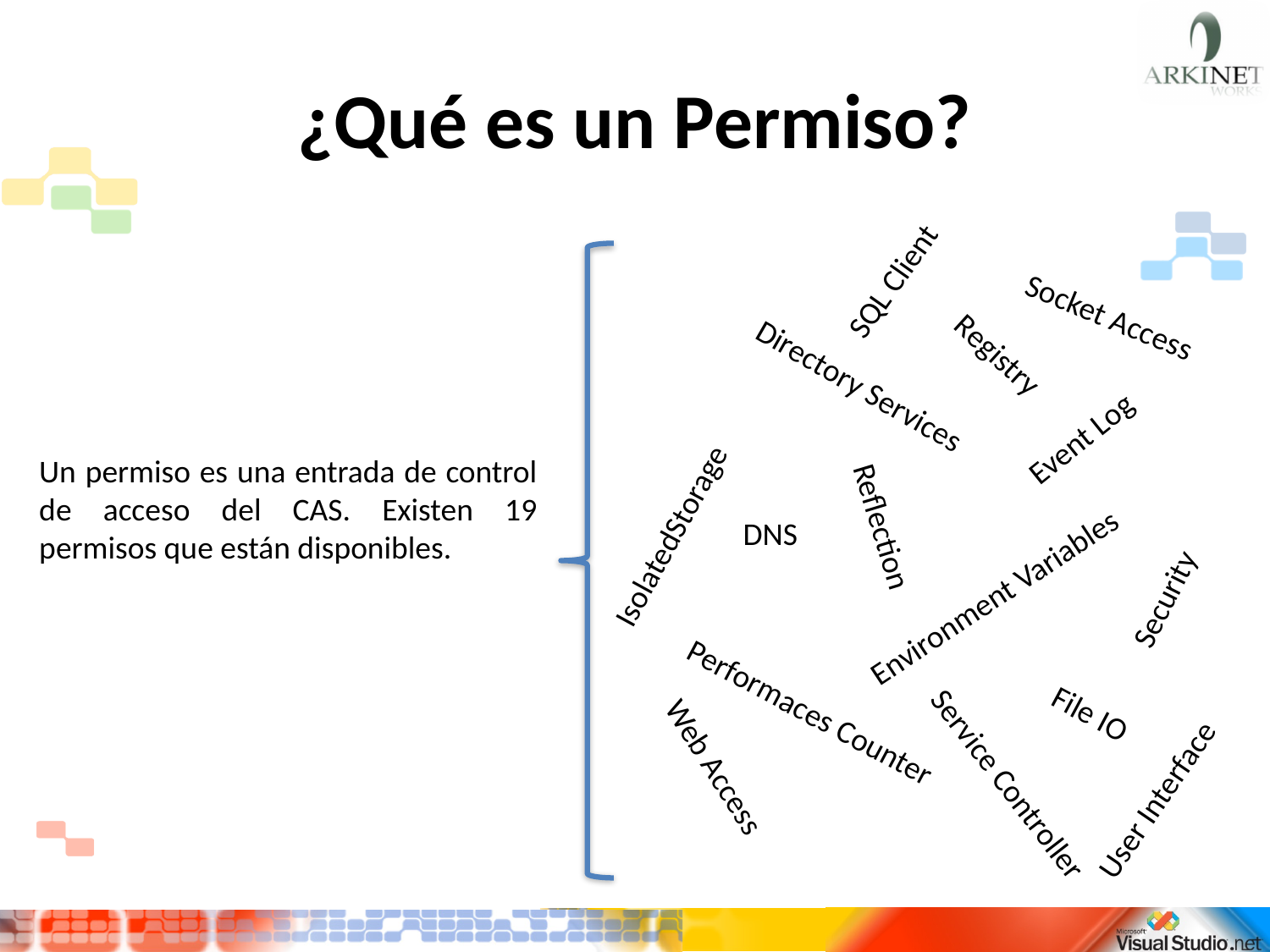

# ¿Qué es un Permiso?

SQL Client
Socket Access
Registry
Directory Services
Event Log
	Un permiso es una entrada de control de acceso del CAS. Existen 19 permisos que están disponibles.

Reflection
DNS
IsolatedStorage
Environment Variables
Security
Performaces Counter
File IO
Web Access
Service Controller
User Interface